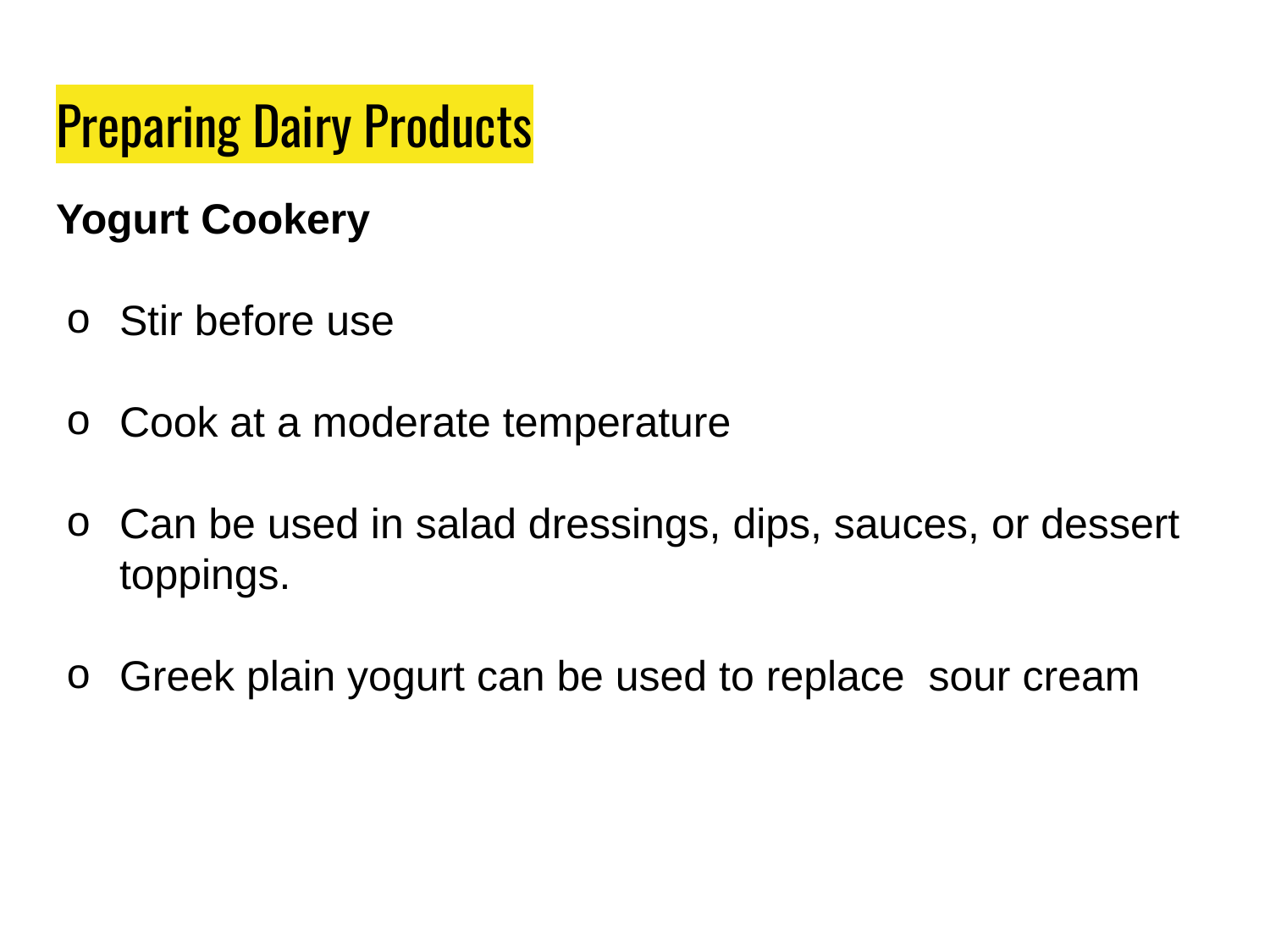

# Preparing Dairy Products
Yogurt Cookery
Stir before use
Cook at a moderate temperature
Can be used in salad dressings, dips, sauces, or dessert toppings.
Greek plain yogurt can be used to replace  sour cream